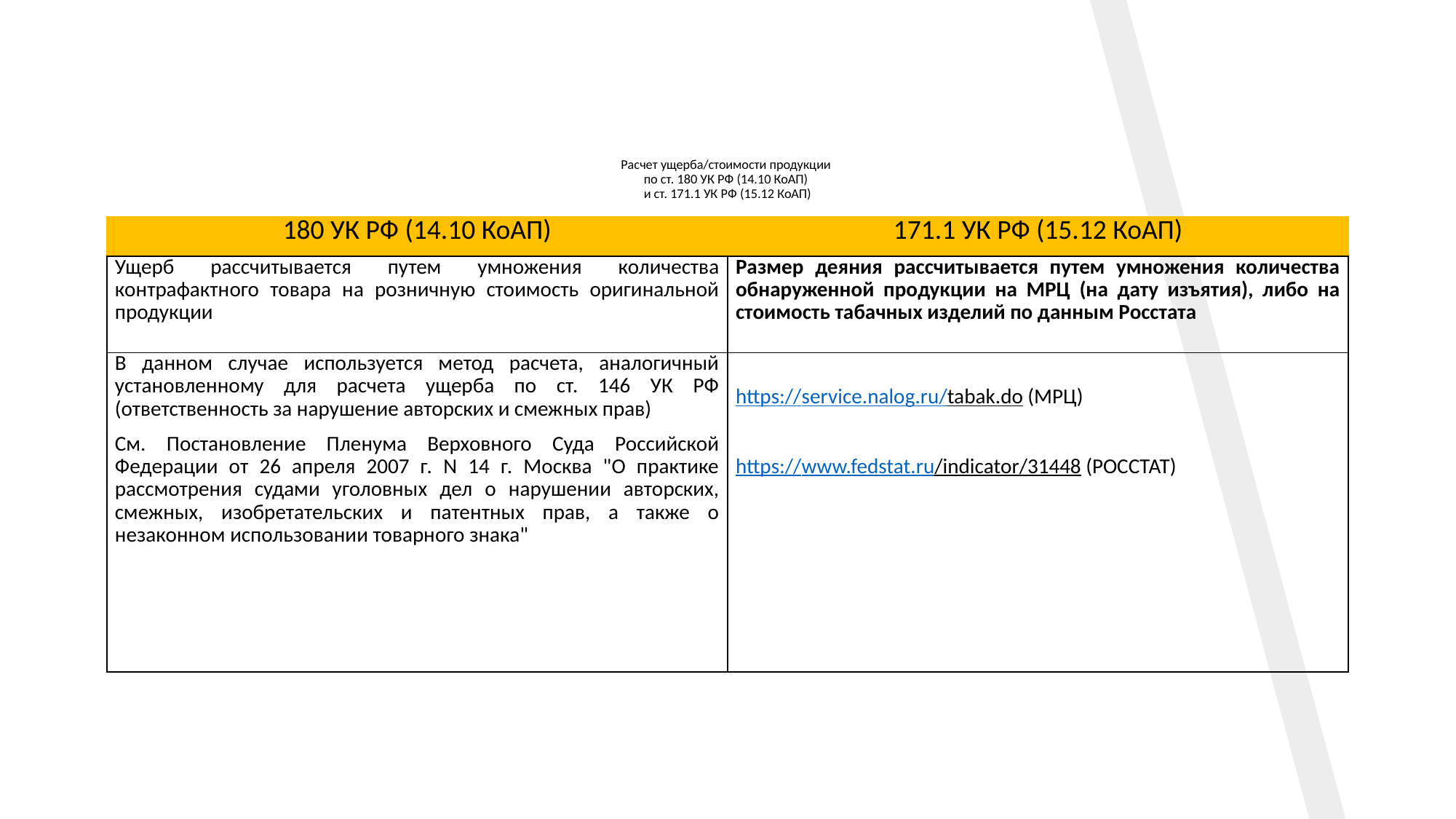

# Расчет ущерба/стоимости продукции по ст. 180 УК РФ (14.10 КоАП) и ст. 171.1 УК РФ (15.12 КоАП)
| 180 УК РФ (14.10 КоАП) | 171.1 УК РФ (15.12 КоАП) |
| --- | --- |
| Ущерб рассчитывается путем умножения количества контрафактного товара на розничную стоимость оригинальной продукции | Размер деяния рассчитывается путем умножения количества обнаруженной продукции на МРЦ (на дату изъятия), либо на стоимость табачных изделий по данным Росстата |
| В данном случае используется метод расчета, аналогичный установленному для расчета ущерба по ст. 146 УК РФ (ответственность за нарушение авторских и смежных прав) См. Постановление Пленума Верховного Суда Российской Федерации от 26 апреля 2007 г. N 14 г. Москва "О практике рассмотрения судами уголовных дел о нарушении авторских, смежных, изобретательских и патентных прав, а также о незаконном использовании товарного знака" | https://service.nalog.ru/tabak.do (МРЦ) https://www.fedstat.ru/indicator/31448 (РОССТАТ) |